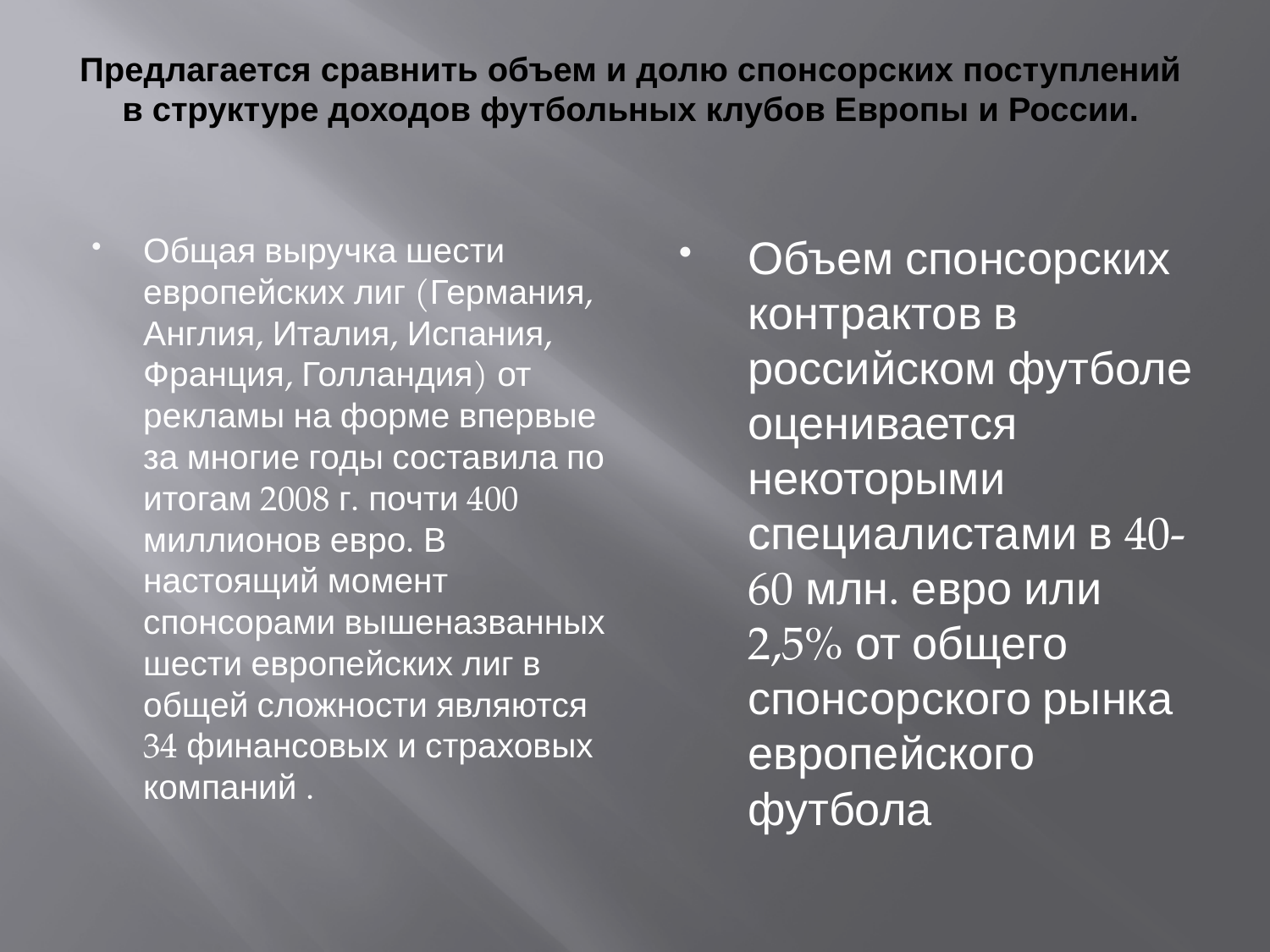

# Предлагается сравнить объем и долю спонсорских поступлений в структуре доходов футбольных клубов Европы и России.
Общая выручка шести европейских лиг (Германия, Англия, Италия, Испания, Франция, Голландия) от рекламы на форме впервые за многие годы составила по итогам 2008 г. почти 400 миллионов евро. В настоящий момент спонсорами вышеназванных шести европейских лиг в общей сложности являются 34 финансовых и страховых компаний .

Объем спонсорских контрактов в российском футболе оценивается некоторыми специалистами в 40-60 млн. евро или 2,5% от общего спонсорского рынка европейского футбола